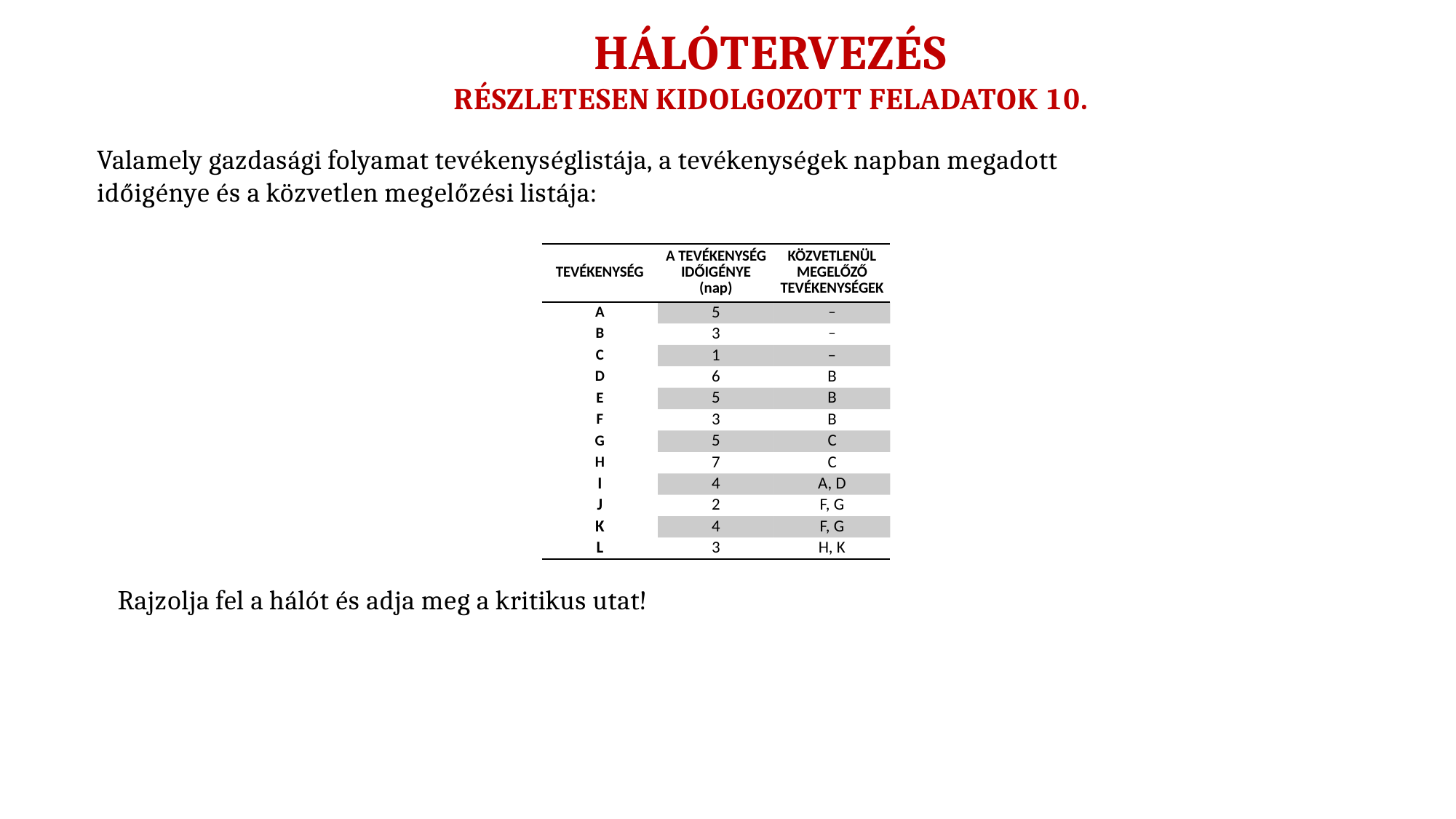

HÁLÓTERVEZÉS
RÉSZLETESEN KIDOLGOZOTT FELADATOK 10.
Valamely gazdasági folyamat tevékenységlistája, a tevékenységek napban megadott időigénye és a közvetlen megelőzési listája:
| TEVÉKENYSÉG | A TEVÉKENYSÉG IDŐIGÉNYE (nap) | KÖZVETLENÜL MEGELŐZŐ TEVÉKENYSÉGEK |
| --- | --- | --- |
| A | 5 | – |
| B | 3 | – |
| C | 1 | – |
| D | 6 | B |
| E | 5 | B |
| F | 3 | B |
| G | 5 | C |
| H | 7 | C |
| I | 4 | A, D |
| J | 2 | F, G |
| K | 4 | F, G |
| L | 3 | H, K |
Rajzolja fel a hálót és adja meg a kritikus utat!